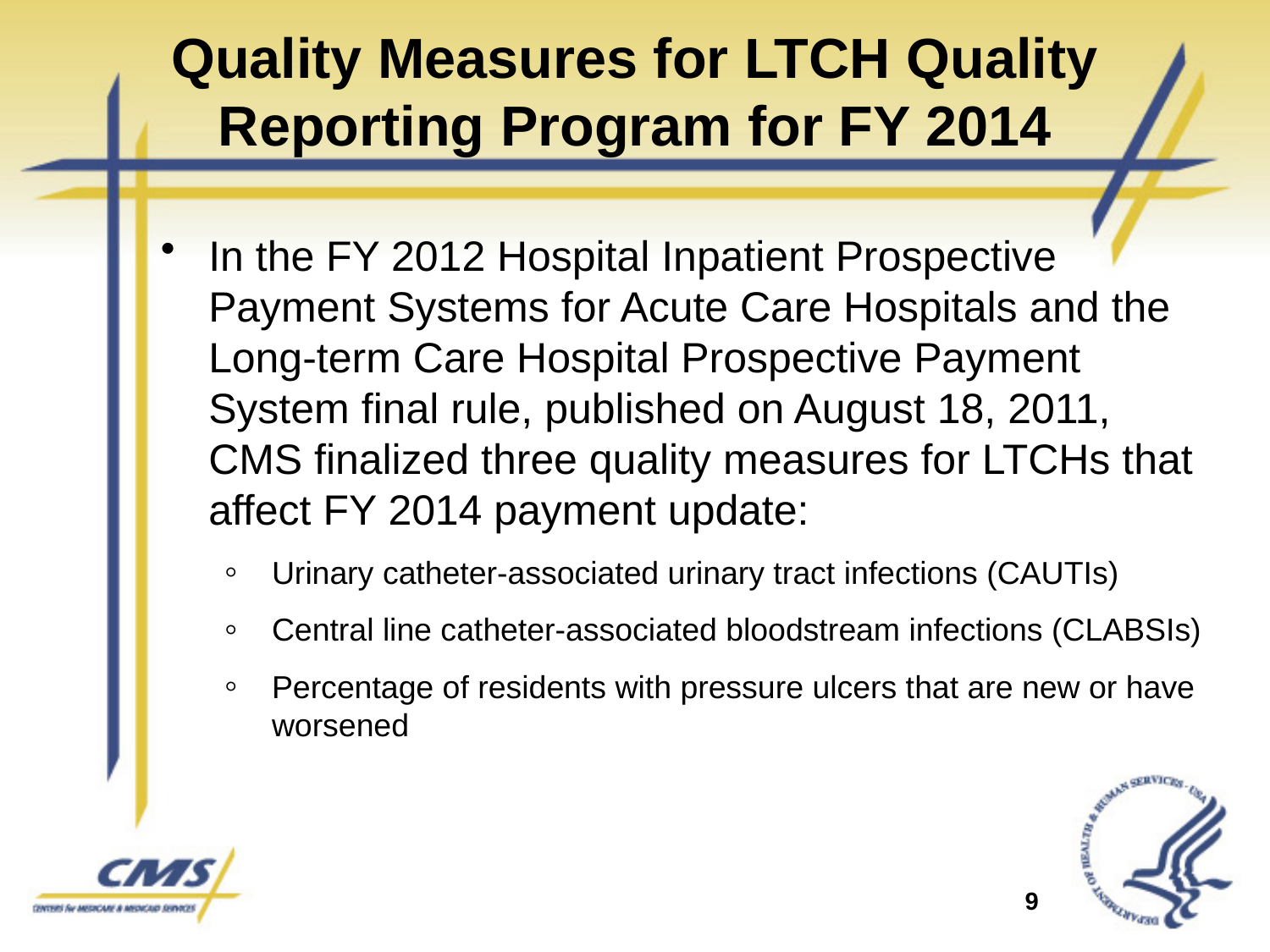

# Quality Measures for LTCH Quality Reporting Program for FY 2014
In the FY 2012 Hospital Inpatient Prospective Payment Systems for Acute Care Hospitals and the Long-term Care Hospital Prospective Payment System final rule, published on August 18, 2011, CMS finalized three quality measures for LTCHs that affect FY 2014 payment update:
Urinary catheter-associated urinary tract infections (CAUTIs)
Central line catheter-associated bloodstream infections (CLABSIs)
Percentage of residents with pressure ulcers that are new or have worsened